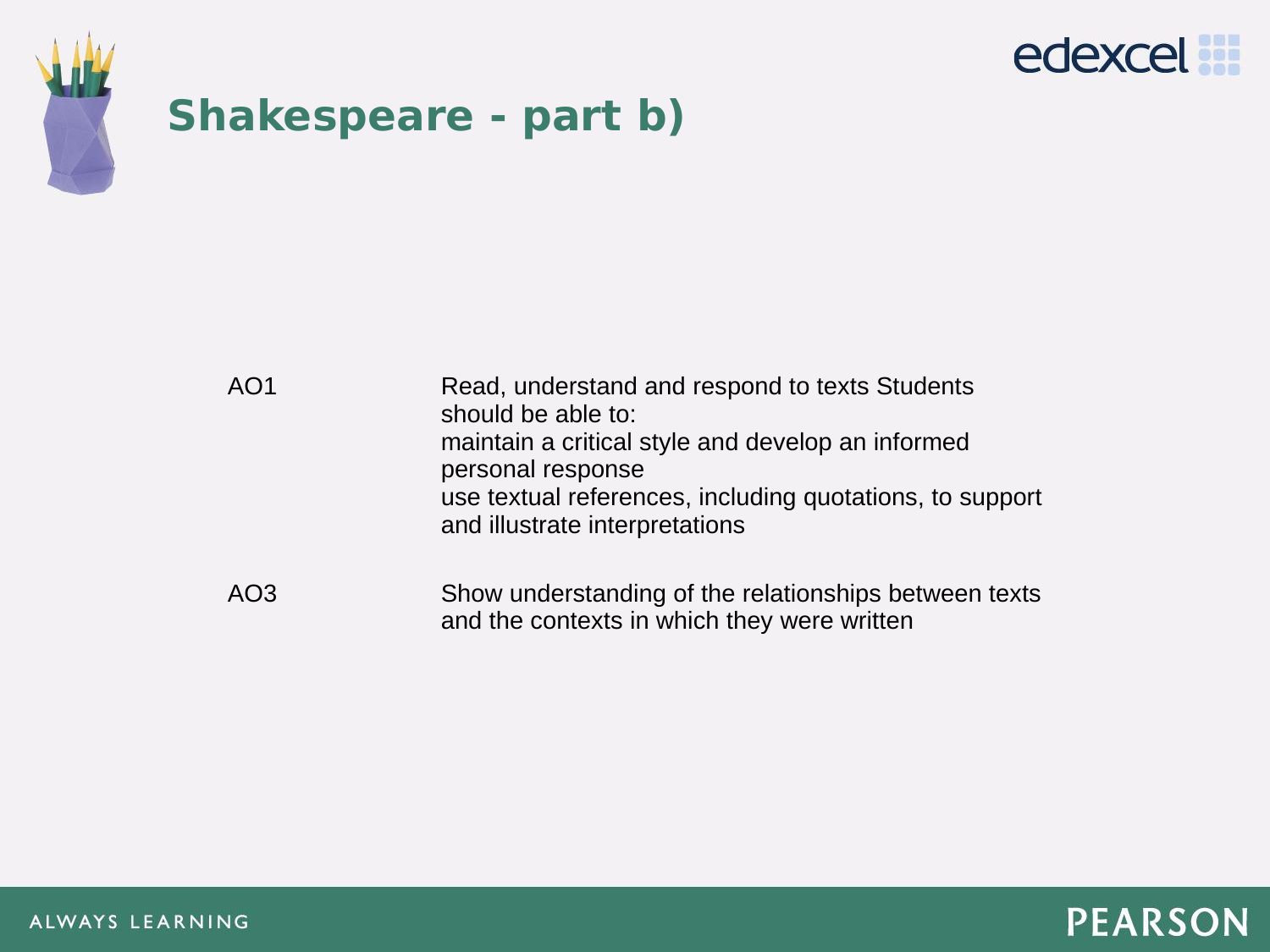

# Shakespeare - part b)
| AO1 | Read, understand and respond to texts Students should be able to: maintain a critical style and develop an informed personal response use textual references, including quotations, to support and illustrate interpretations |
| --- | --- |
| AO3 | Show understanding of the relationships between texts and the contexts in which they were written |